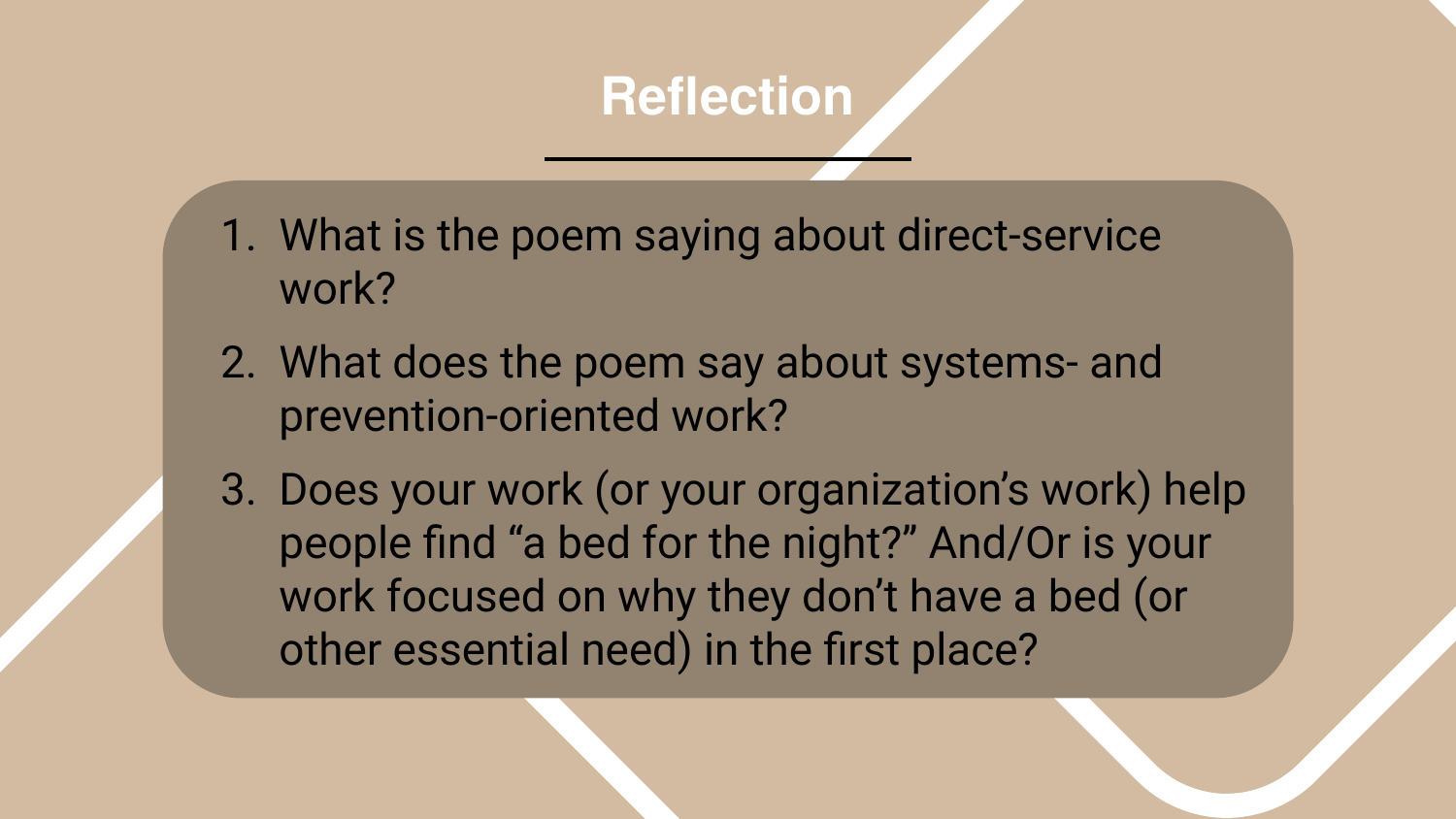

Reflection

What is the poem saying about direct-service work?
What does the poem say about systems- and prevention-oriented work?
Does your work (or your organization’s work) help people find “a bed for the night?” And/Or is your work focused on why they don’t have a bed (or other essential need) in the first place?